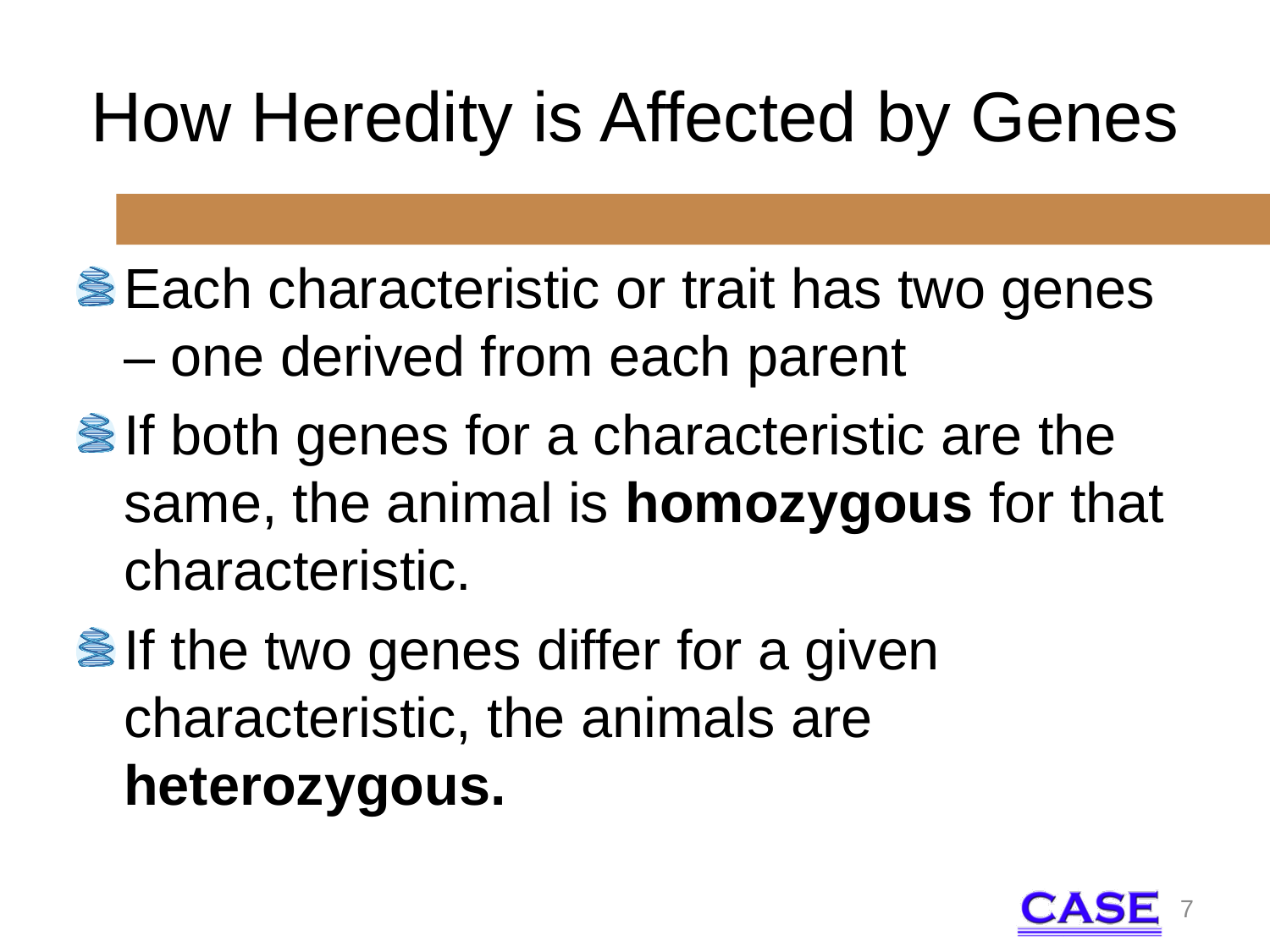

# How Heredity is Affected by Genes
Each characteristic or trait has two genes – one derived from each parent
If both genes for a characteristic are the same, the animal is homozygous for that characteristic.
If the two genes differ for a given characteristic, the animals are heterozygous.
7